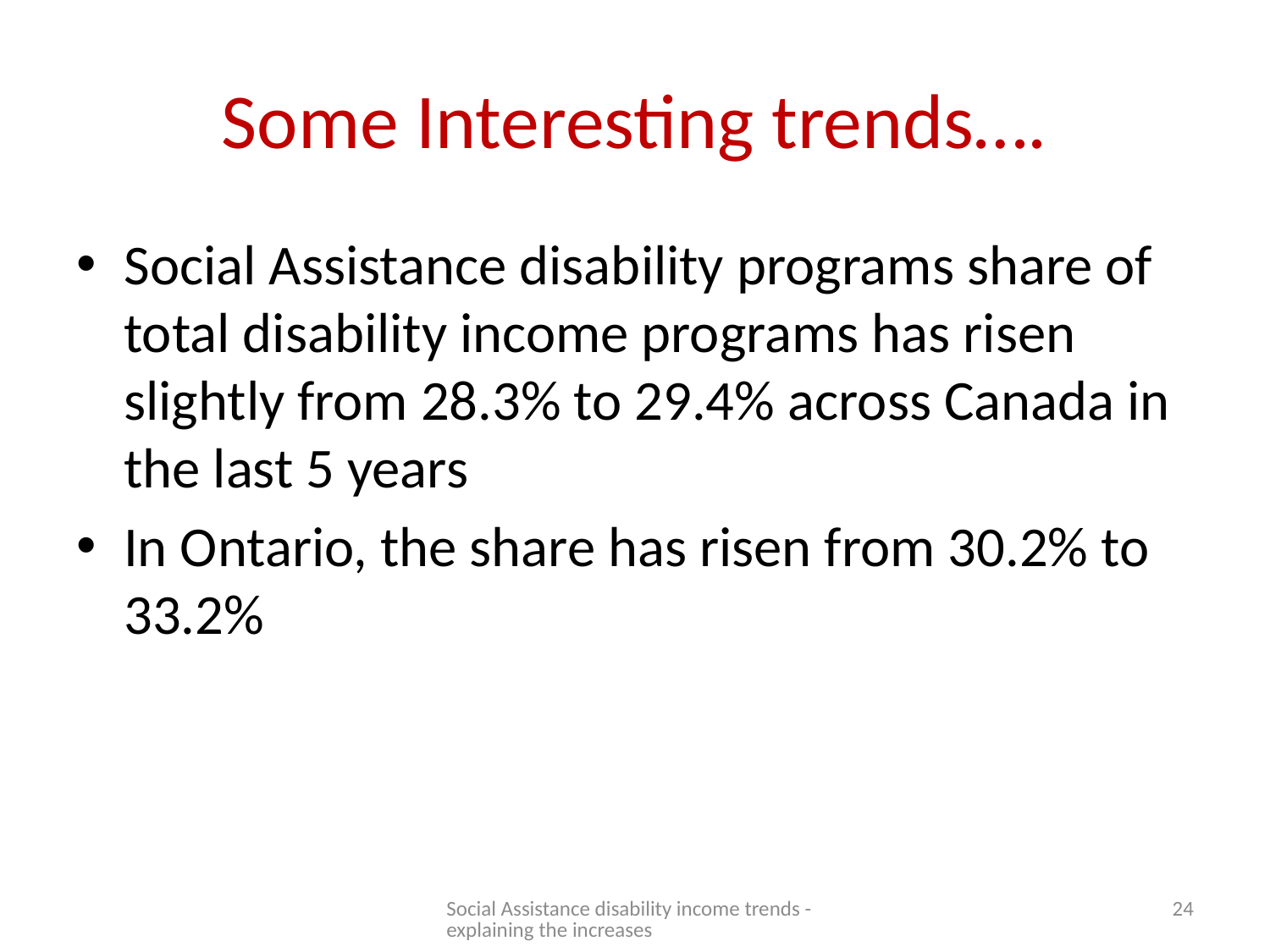

# Some Interesting trends….
Social Assistance disability programs share of total disability income programs has risen slightly from 28.3% to 29.4% across Canada in the last 5 years
In Ontario, the share has risen from 30.2% to  33.2%

Social Assistance disability income trends - explaining the increases
24